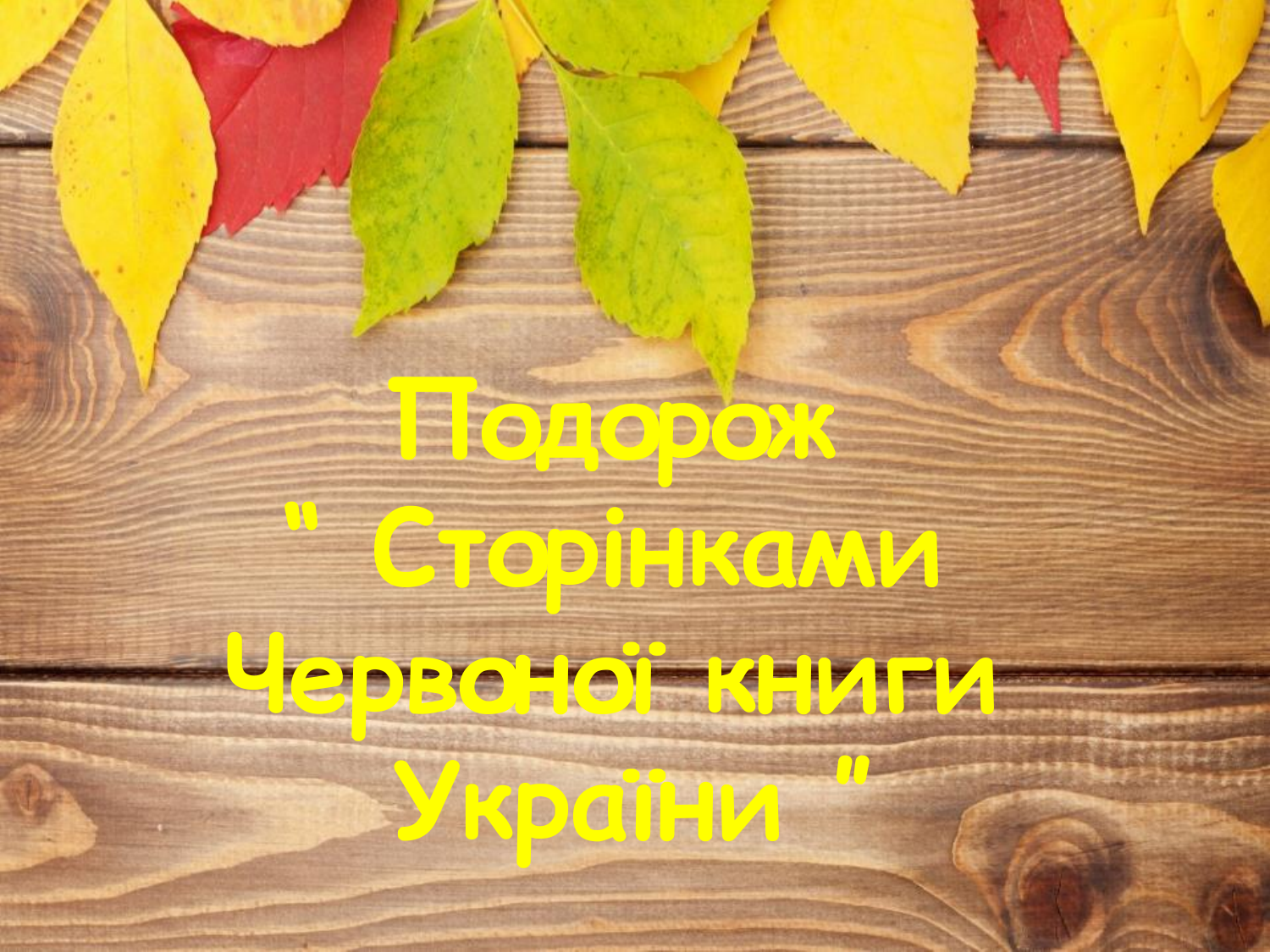

Подорож
“ Сторінками
Червоної книги
України ”